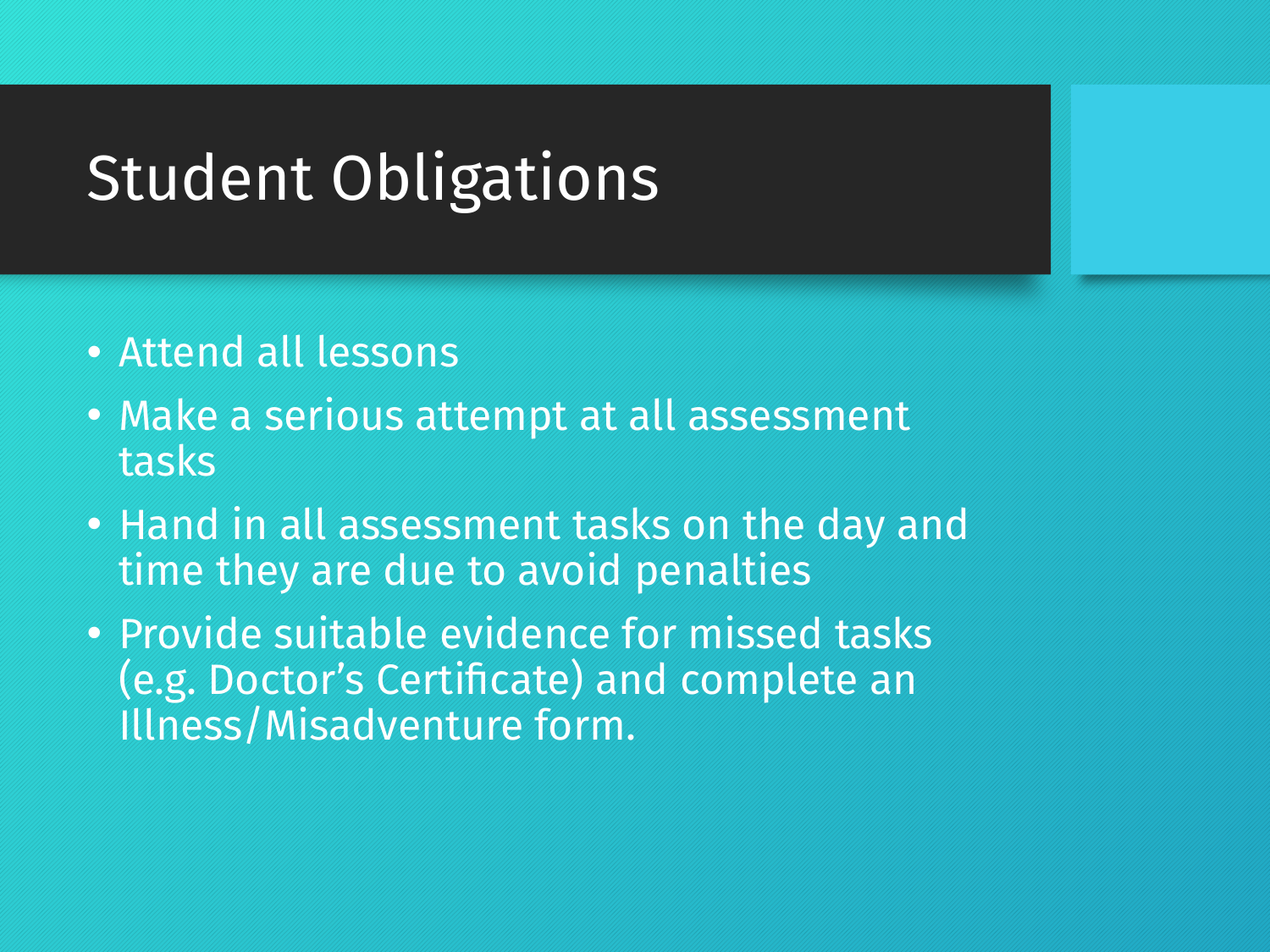

# Student Obligations
Attend all lessons
Make a serious attempt at all assessment tasks
Hand in all assessment tasks on the day and time they are due to avoid penalties
Provide suitable evidence for missed tasks (e.g. Doctor’s Certificate) and complete an Illness/Misadventure form.